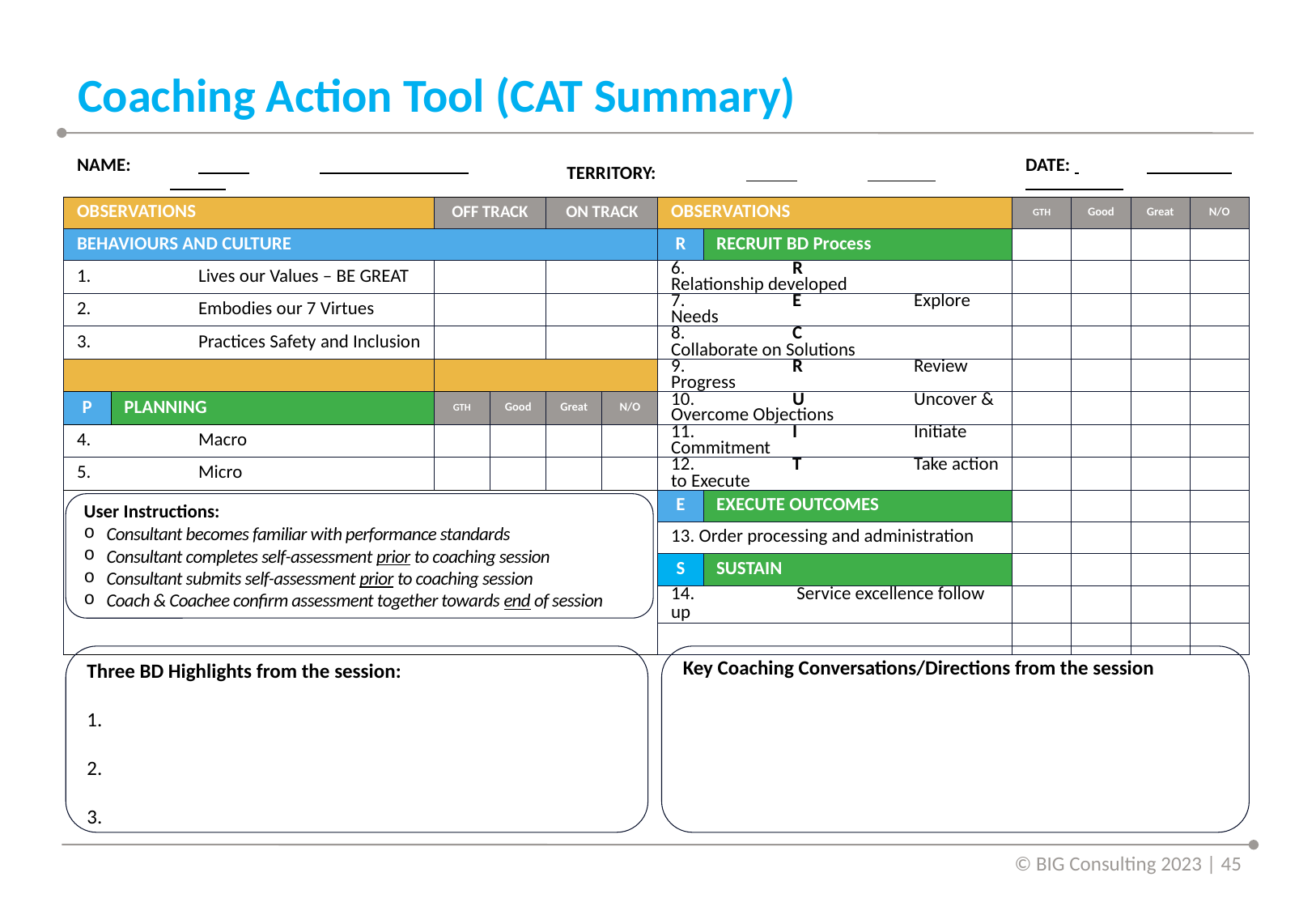

# Coaching Action Tool (CAT Summary)
| NAME: |  |  | TERRITORY: |  |  |  |  | DATE: |  |  |  |
| --- | --- | --- | --- | --- | --- | --- | --- | --- | --- | --- | --- |
| OBSERVATIONS |  | OFF TRACK |  | ON TRACK |  | OBSERVATIONS |  | GTH | Good | Great | N/O |
| BEHAVIOURS AND CULTURE |  |  |  |  |  | R | RECRUIT BD Process |  |  |  |  |
| 1. Lives our Values – BE GREAT |  |  |  |  |  | 6. R Relationship developed |  |  |  |  |  |
| 2. Embodies our 7 Virtues |  |  |  |  |  | 7. E Explore Needs |  |  |  |  |  |
| 3. Practices Safety and Inclusion |  |  |  |  |  | 8. C Collaborate on Solutions |  |  |  |  |  |
|  |  |  |  |  |  | 9. R Review Progress |  |  |  |  |  |
| P | PLANNING | GTH | Good | Great | N/O | 10. U Uncover & Overcome Objections |  |  |  |  |  |
| 4. Macro |  |  |  |  |  | 11. I Initiate Commitment |  |  |  |  |  |
| 5. Micro |  |  |  |  |  | 12. T Take action to Execute |  |  |  |  |  |
|  |  |  |  |  |  | E | EXECUTE OUTCOMES |  |  |  |  |
|  |  |  |  |  |  | 13. Order processing and administration |  |  |  |  |  |
|  |  |  |  |  |  | S | SUSTAIN |  |  |  |  |
|  |  |  |  |  |  | 14. Service excellence follow up |  |  |  |  |  |
|  |  |  |  |  |  |  |  |  |  |  |  |
User Instructions:
Consultant becomes familiar with performance standards
Consultant completes self-assessment prior to coaching session
Consultant submits self-assessment prior to coaching session
Coach & Coachee confirm assessment together towards end of session

Three BD Highlights from the session:
1.
2.
3.

Key Coaching Conversations/Directions from the session